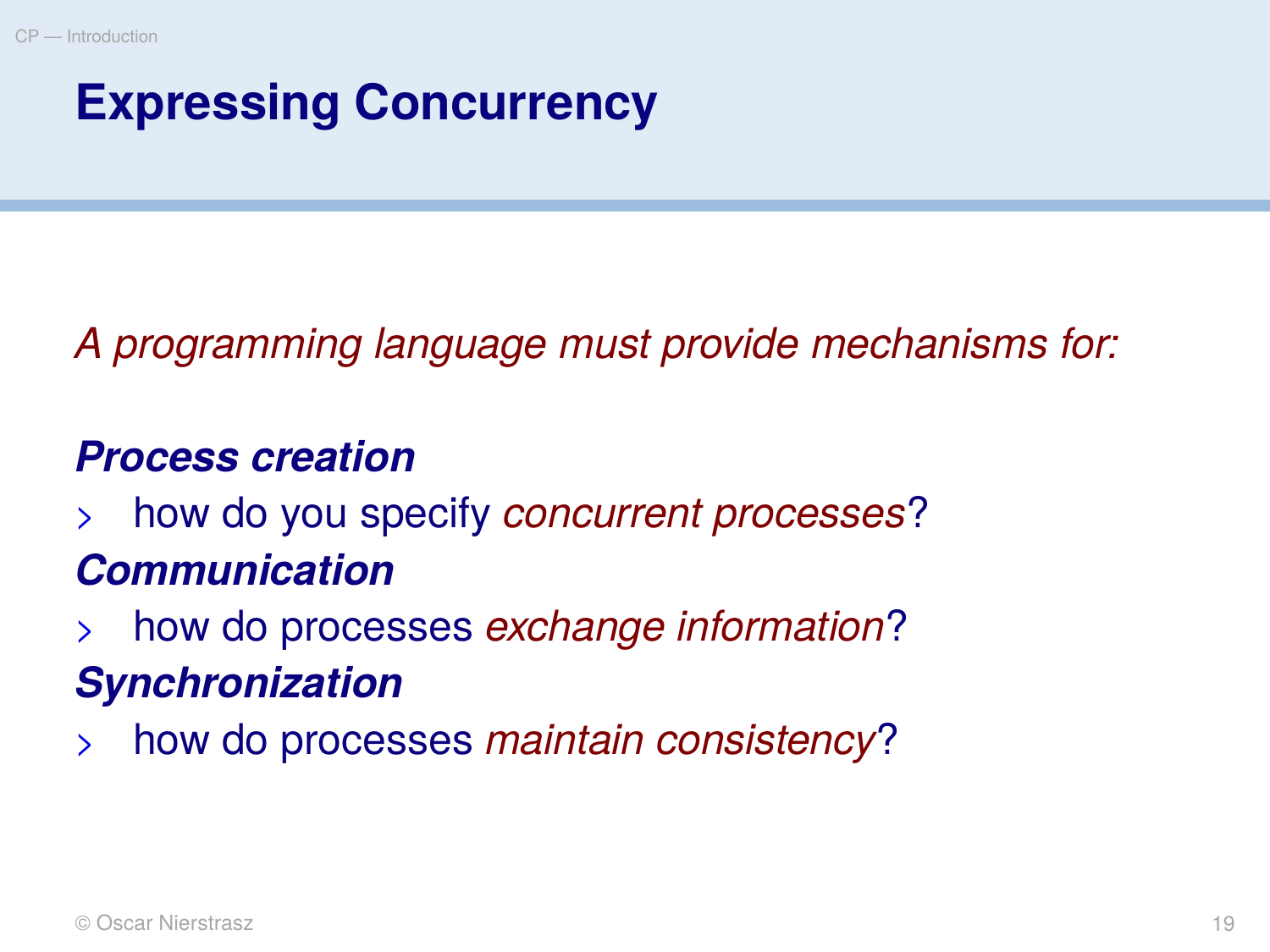

CP — Introduction
# Expressing Concurrency
A programming language must provide mechanisms for:

Process creation
how do you specify concurrent processes?
Communication
how do processes exchange information?
Synchronization
how do processes maintain consistency?
© Oscar Nierstrasz
19